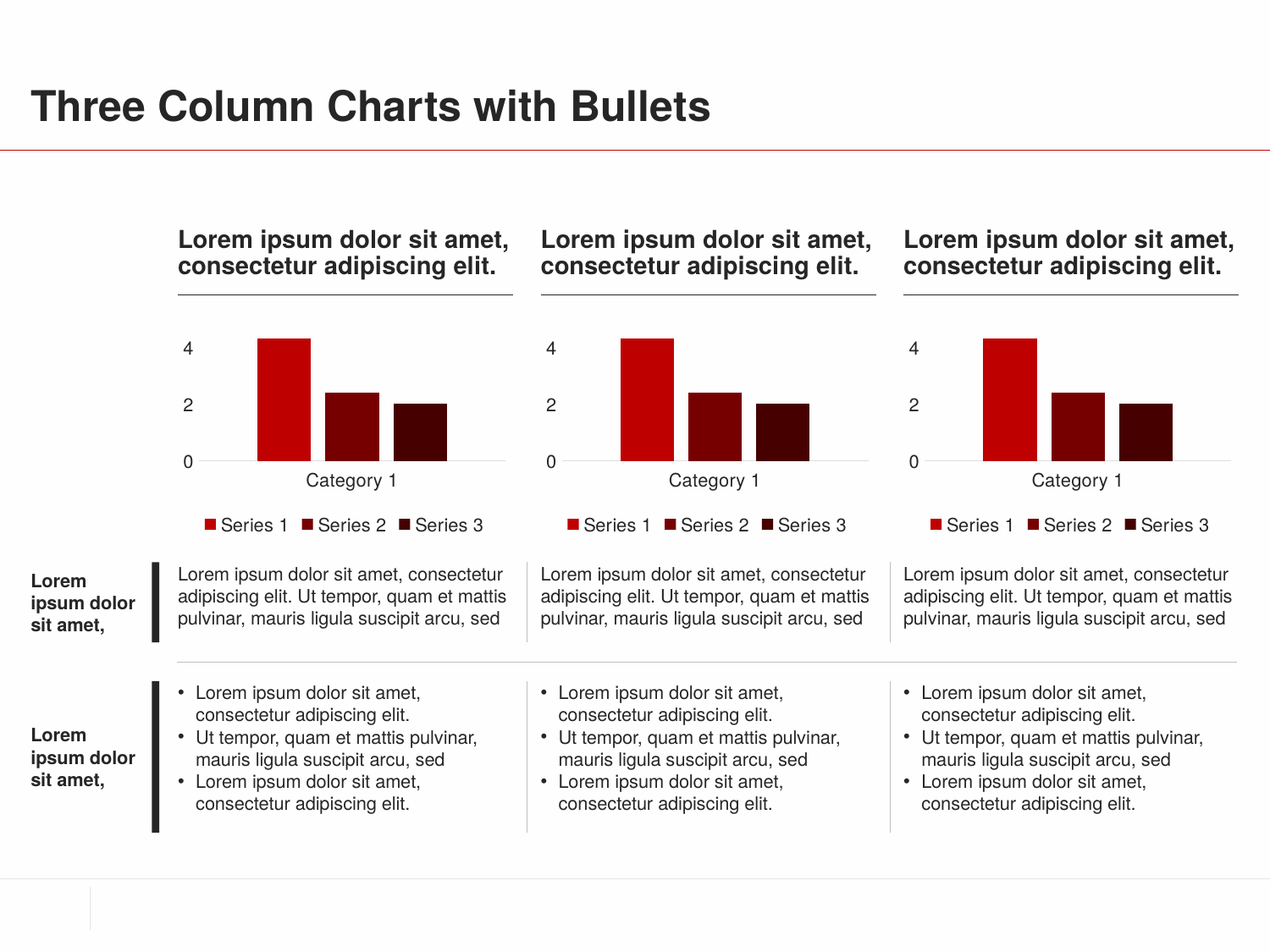

# Three Column Charts with Bullets
Lorem ipsum dolor sit amet, consectetur adipiscing elit.
Lorem ipsum dolor sit amet, consectetur adipiscing elit.
Lorem ipsum dolor sit amet, consectetur adipiscing elit.

### Chart

| Category | Series 1 | Series 2 | Series 3 |
|---|---|---|---|
| Category 1 | 4.3 | 2.4 | 2.0 |

### Chart

| Category | Series 1 | Series 2 | Series 3 |
|---|---|---|---|
| Category 1 | 4.3 | 2.4 | 2.0 |

### Chart

| Category | Series 1 | Series 2 | Series 3 |
|---|---|---|---|
| Category 1 | 4.3 | 2.4 | 2.0 |
Lorem ipsum dolor sit amet,
Lorem ipsum dolor sit amet, consectetur adipiscing elit. Ut tempor, quam et mattis pulvinar, mauris ligula suscipit arcu, sed
Lorem ipsum dolor sit amet, consectetur adipiscing elit. Ut tempor, quam et mattis pulvinar, mauris ligula suscipit arcu, sed
Lorem ipsum dolor sit amet, consectetur adipiscing elit. Ut tempor, quam et mattis pulvinar, mauris ligula suscipit arcu, sed

Lorem ipsum dolor sit amet, consectetur adipiscing elit.
Ut tempor, quam et mattis pulvinar, mauris ligula suscipit arcu, sed
Lorem ipsum dolor sit amet, consectetur adipiscing elit.
Lorem ipsum dolor sit amet, consectetur adipiscing elit.
Ut tempor, quam et mattis pulvinar, mauris ligula suscipit arcu, sed
Lorem ipsum dolor sit amet, consectetur adipiscing elit.
Lorem ipsum dolor sit amet, consectetur adipiscing elit.
Ut tempor, quam et mattis pulvinar, mauris ligula suscipit arcu, sed
Lorem ipsum dolor sit amet, consectetur adipiscing elit.
Lorem ipsum dolor sit amet,